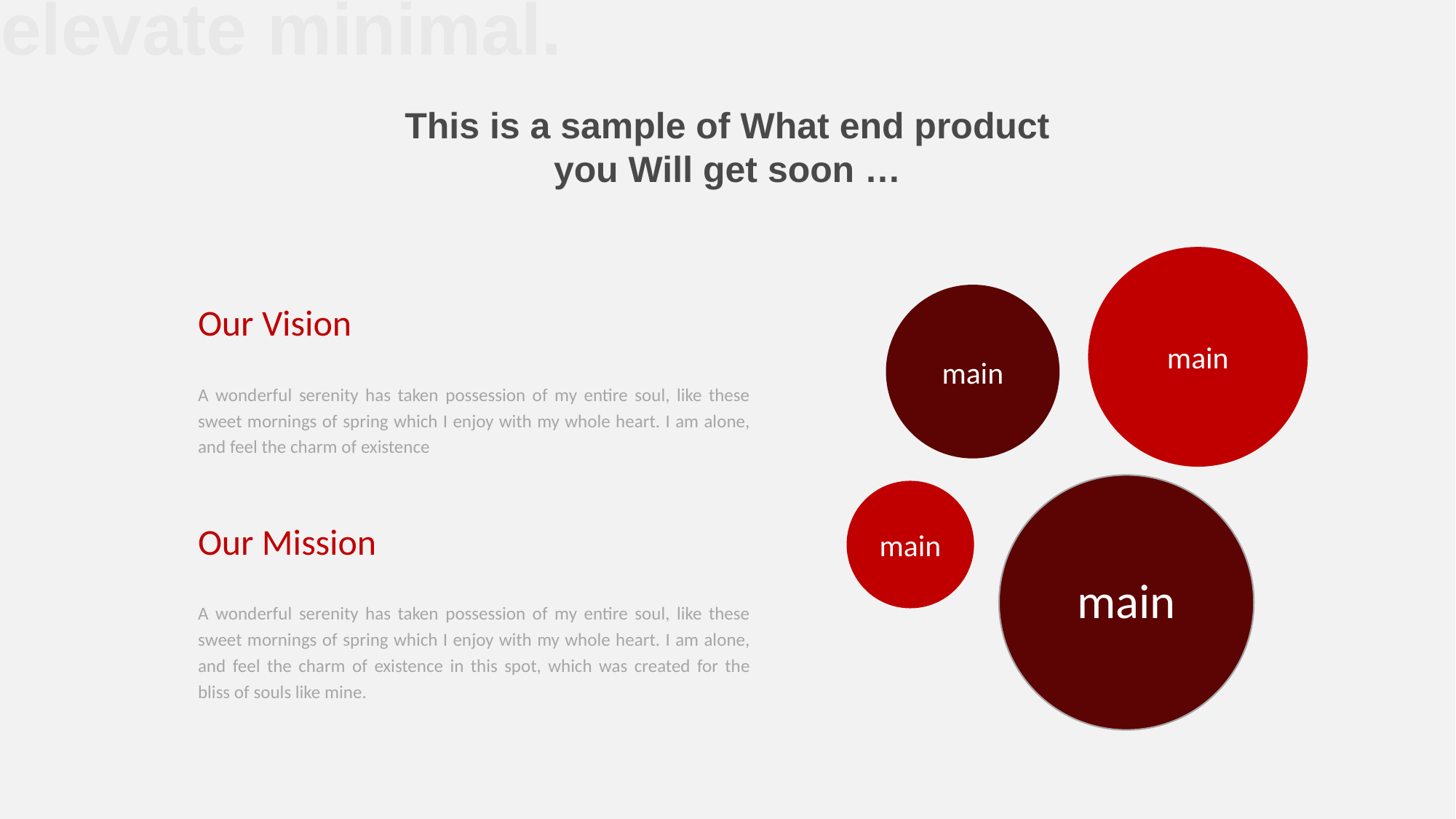

elevate minimal.
This is a sample of What end product you Will get soon …
main
main
Our Vision
A wonderful serenity has taken possession of my entire soul, like these sweet mornings of spring which I enjoy with my whole heart. I am alone, and feel the charm of existence
main
main
Our Mission
A wonderful serenity has taken possession of my entire soul, like these sweet mornings of spring which I enjoy with my whole heart. I am alone, and feel the charm of existence in this spot, which was created for the bliss of souls like mine.